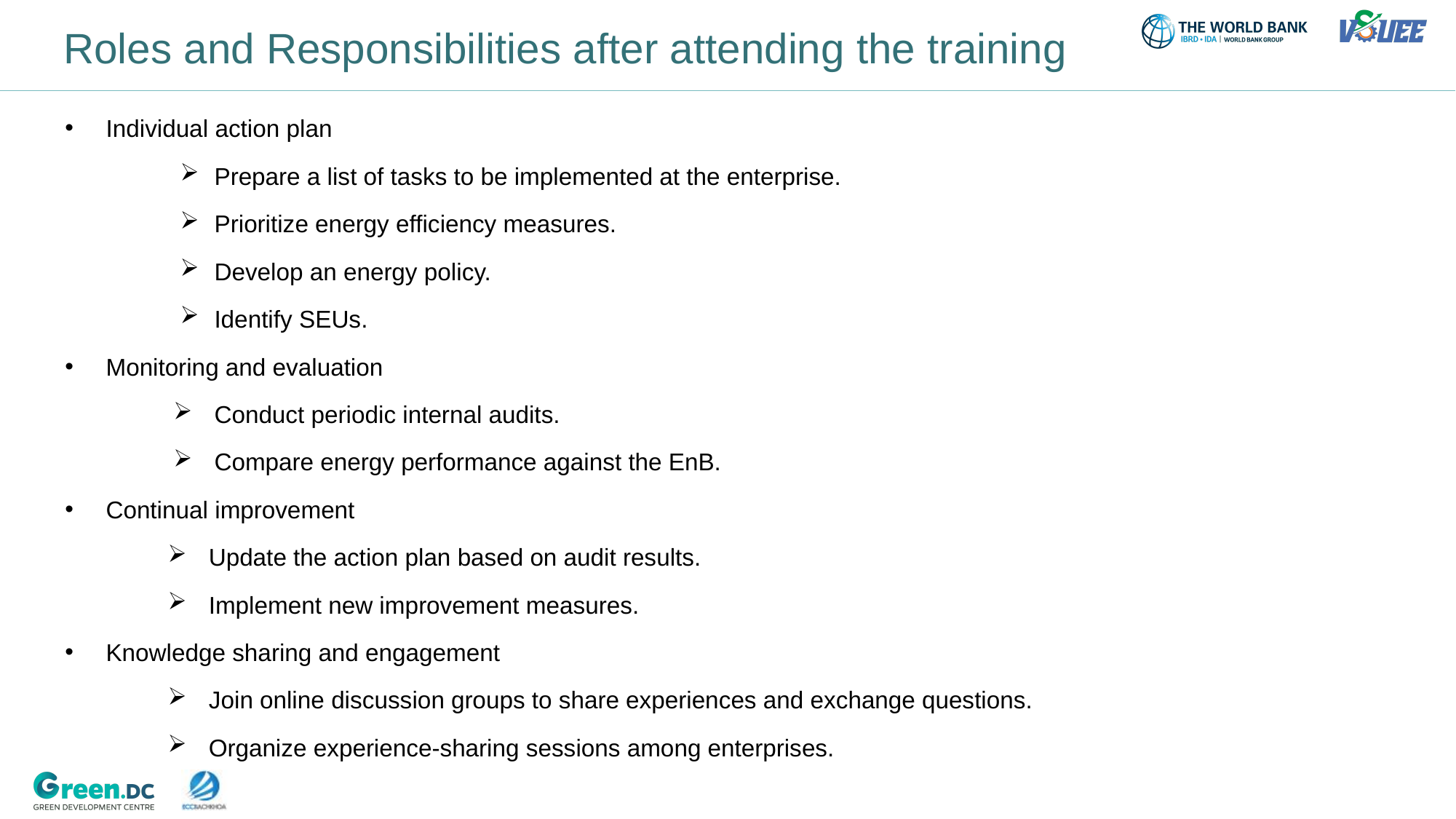

Roles and Responsibilities after attending the training
Individual action plan
Prepare a list of tasks to be implemented at the enterprise.
Prioritize energy efficiency measures.
Develop an energy policy.
Identify SEUs.
Monitoring and evaluation
Conduct periodic internal audits.
Compare energy performance against the EnB.
Continual improvement
Update the action plan based on audit results.
Implement new improvement measures.
Knowledge sharing and engagement
Join online discussion groups to share experiences and exchange questions.
Organize experience-sharing sessions among enterprises.